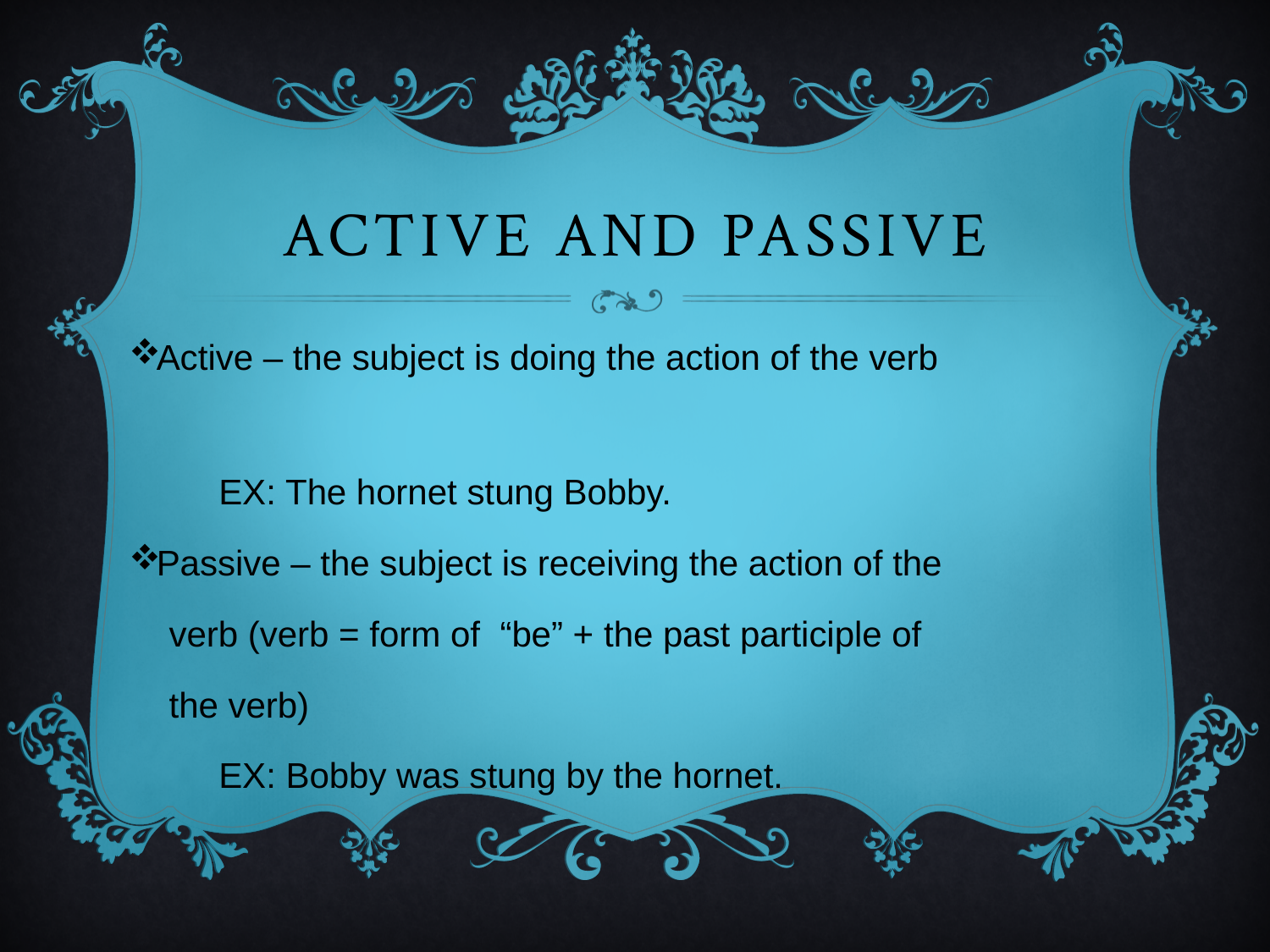

# Active and passive
Active – the subject is doing the action of the verb
         EX: The hornet stung Bobby.
Passive – the subject is receiving the action of the
    verb (verb = form of  “be” + the past participle of
    the verb)
         EX: Bobby was stung by the hornet.